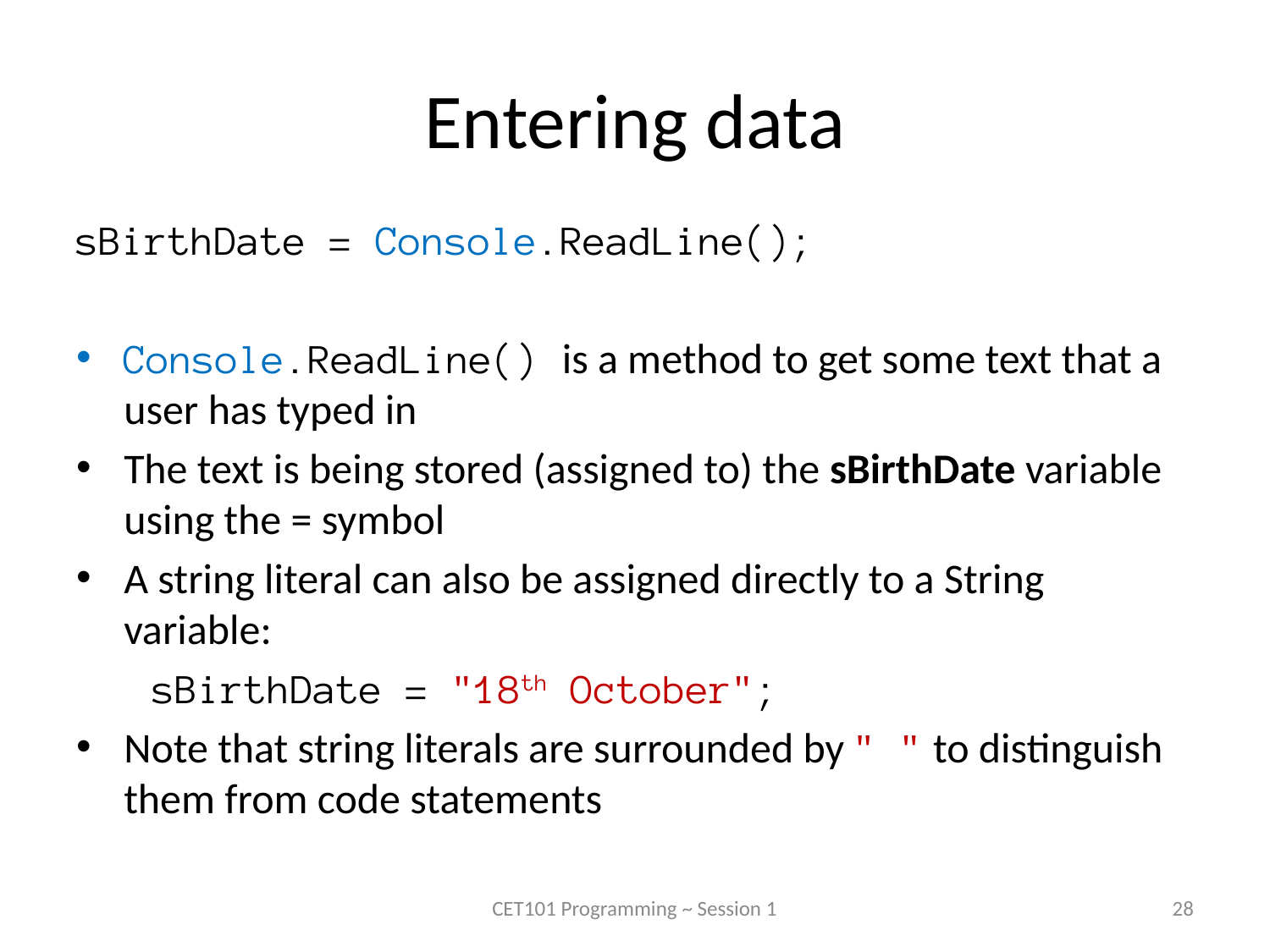

# Entering data
sBirthDate = Console.ReadLine();

Console.ReadLine() is a method to get some text that a user has typed in
The text is being stored (assigned to) the sBirthDate variable  using the = symbol
A string literal can also be assigned directly to a String variable:
   sBirthDate = "18th October";
Note that string literals are surrounded by " " to distinguish them from code statements

CET101 Programming ~ Session 1
28